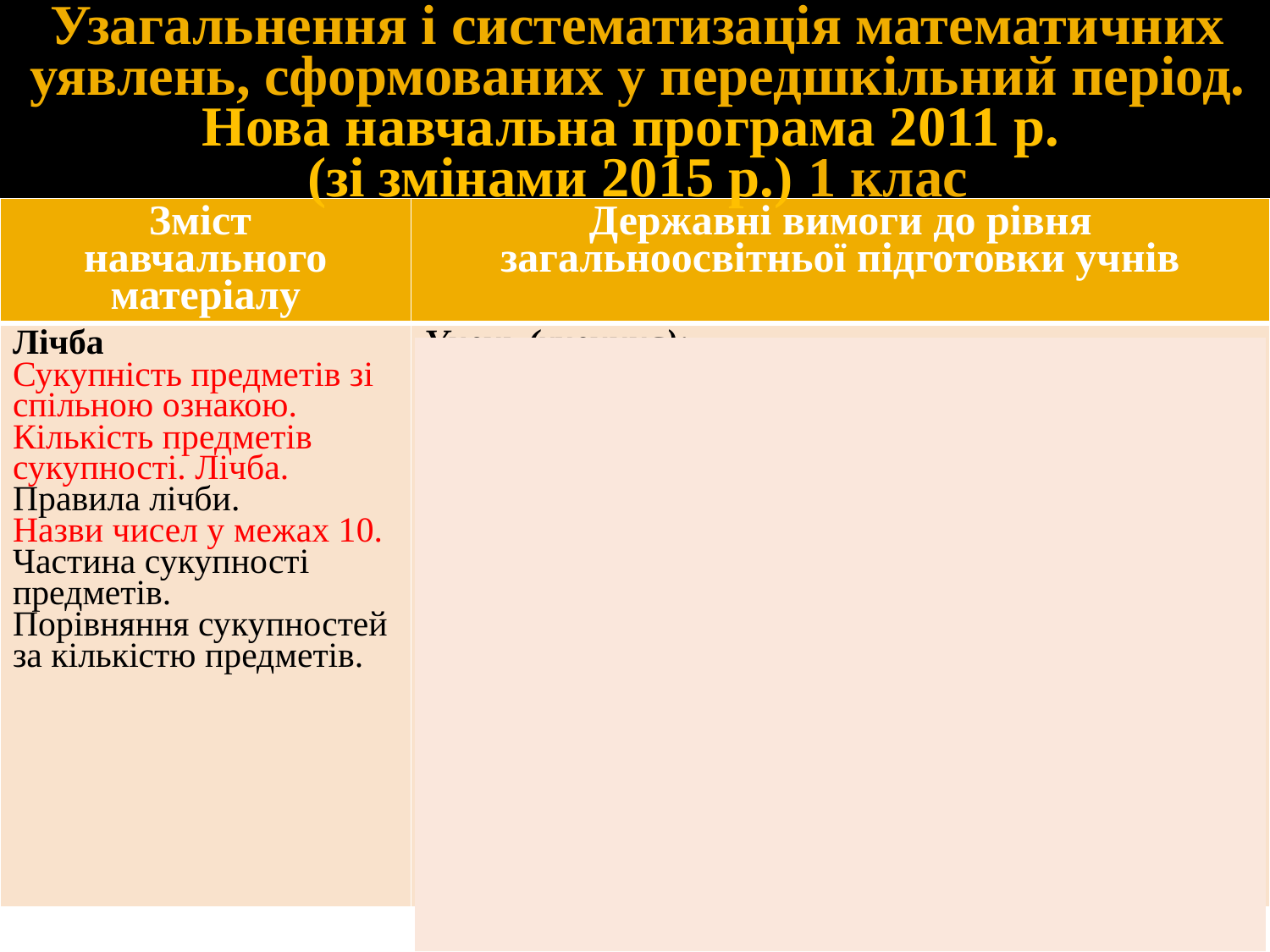

Узагальнення і систематизація математичних уявлень, сформованих у передшкільний період. Нова навчальна програма 2011 р.
(зі змінами 2015 р.) 1 клас
#
| Зміст навчального матеріалу | Державні вимоги до рівня загальноосвітньої підготовки учнів |
| --- | --- |
| Лічба Сукупність предметів зі спільною ознакою. Кількість предметів сукупності. Лічба. Правила лічби. Назви чисел у межах 10. Частина сукупності предметів. Порівняння сукупностей за кількістю предметів. | Учень (учениця): має уявлення про сукупність предметів, що мають спільну ознаку; розуміє, що однією з характеристик сукупності предметів може бути кількість предметів у сукупності; визначає кількість предметів сукупності; знає назви чисел у межах 10; називає числа в прямому і зворотному порядку у межах 10; позначає числа цифрами; виконує практичні дії для об’єднання предметів (сукупностей предметів) і вилучення частини предметів із сукупності; лічить за правилами лічби предмети в просторі (розташовані послідовно, хаотично, по колу); |